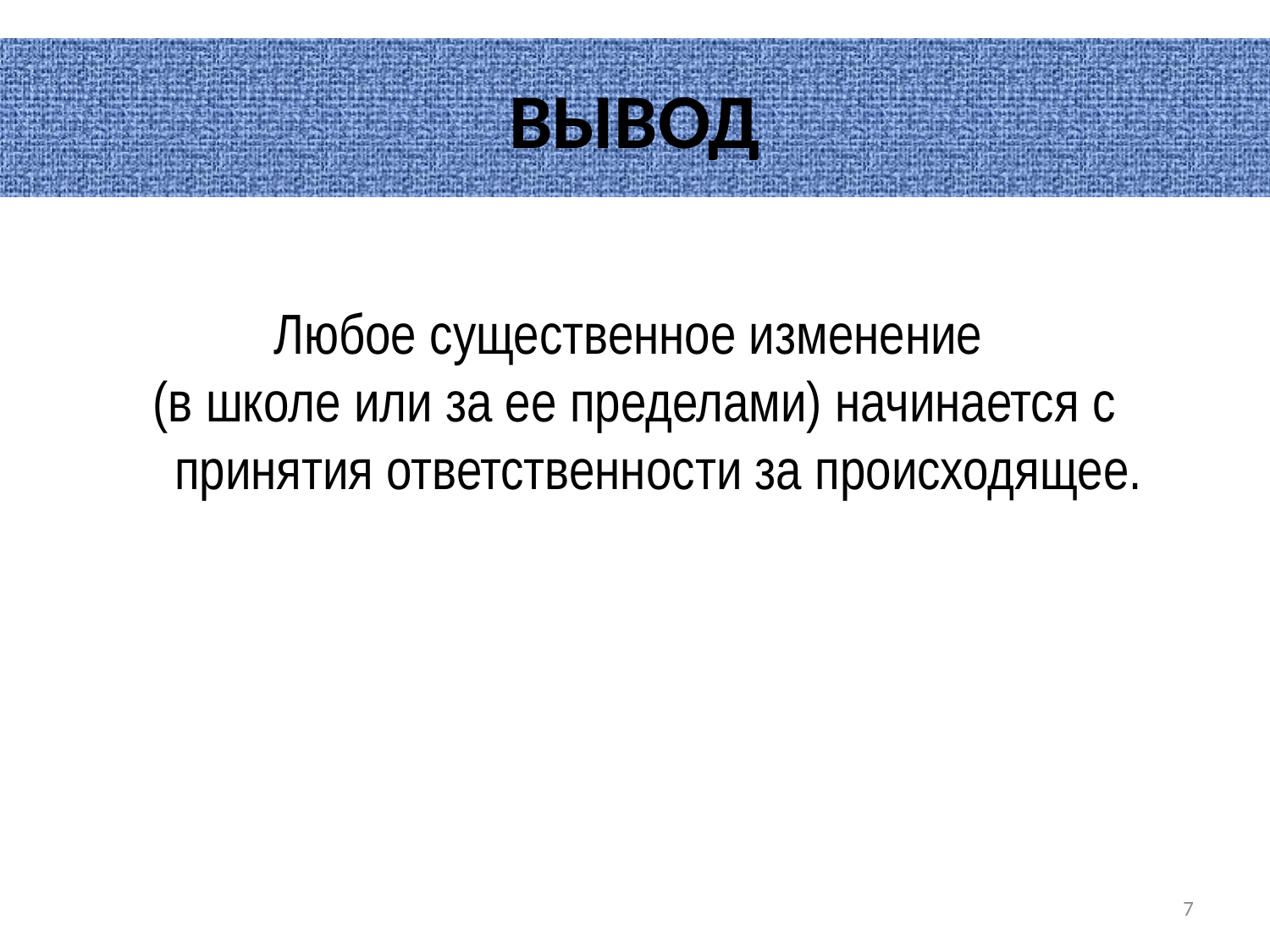

# ВЫВОД
Любое существенное изменение
(в школе или за ее пределами) начинается с принятия ответственности за происходящее.
7